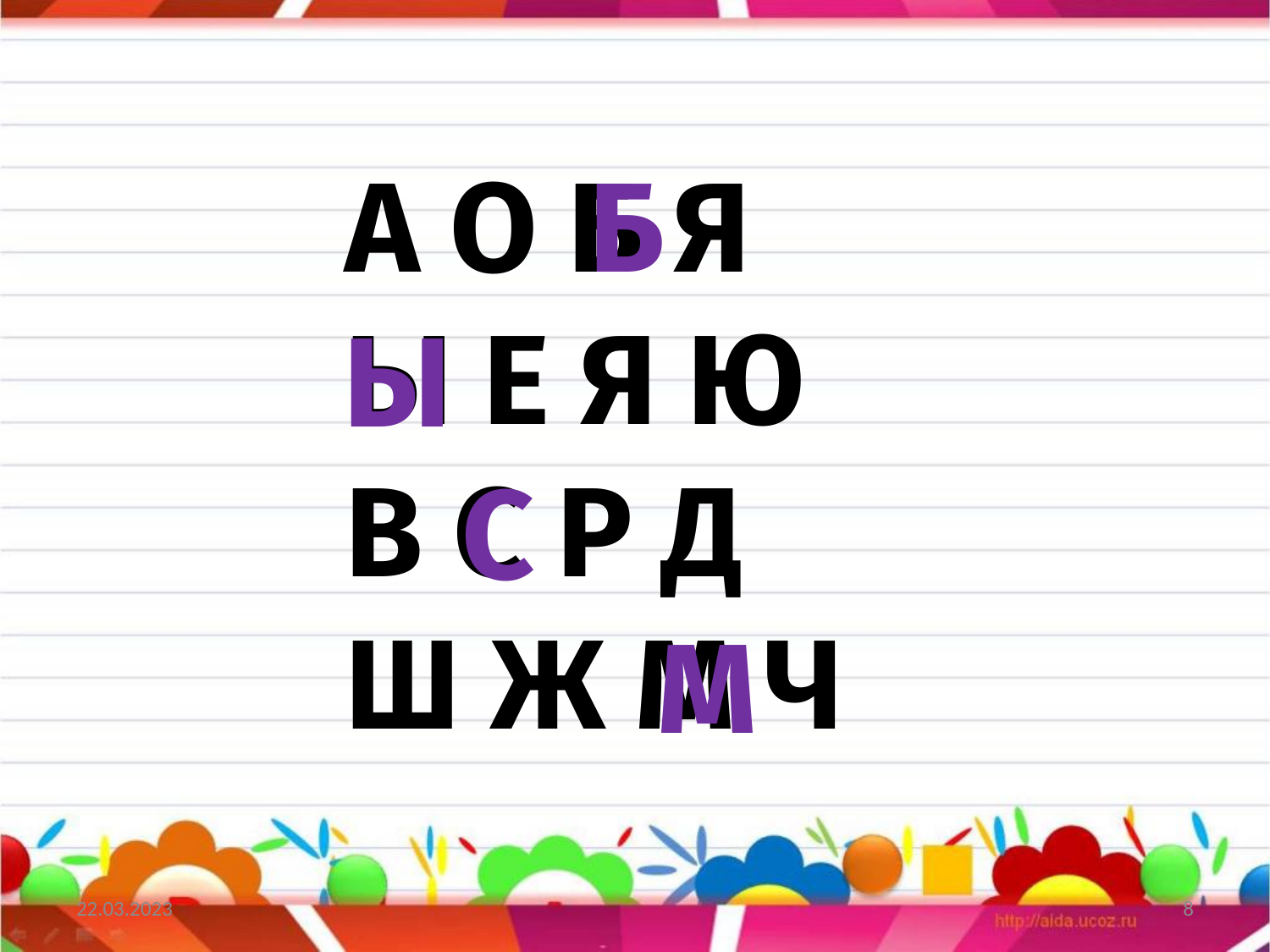

Б
А О Б Я
Ы Е Я Ю
В С Р Д
Ш Ж М Ч
Ы
С
М
22.03.2023
8